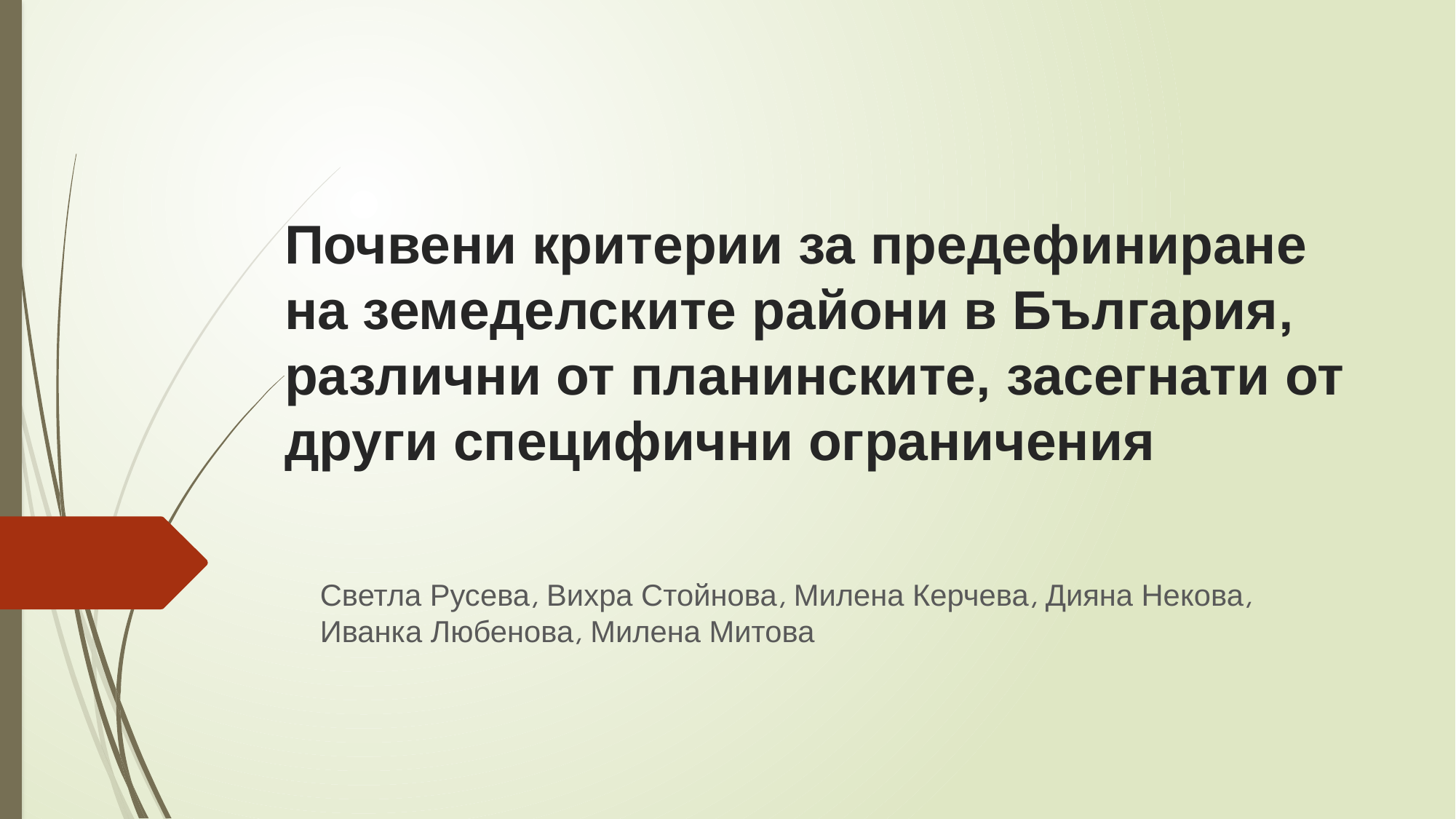

# Почвени критерии за предефиниране на земеделските райони в България, различни от планинските, засегнати от други специфични ограничения
Светла Русева, Вихра Стойнова, Милена Керчева, Дияна Некова, Иванка Любенова, Милена Митова